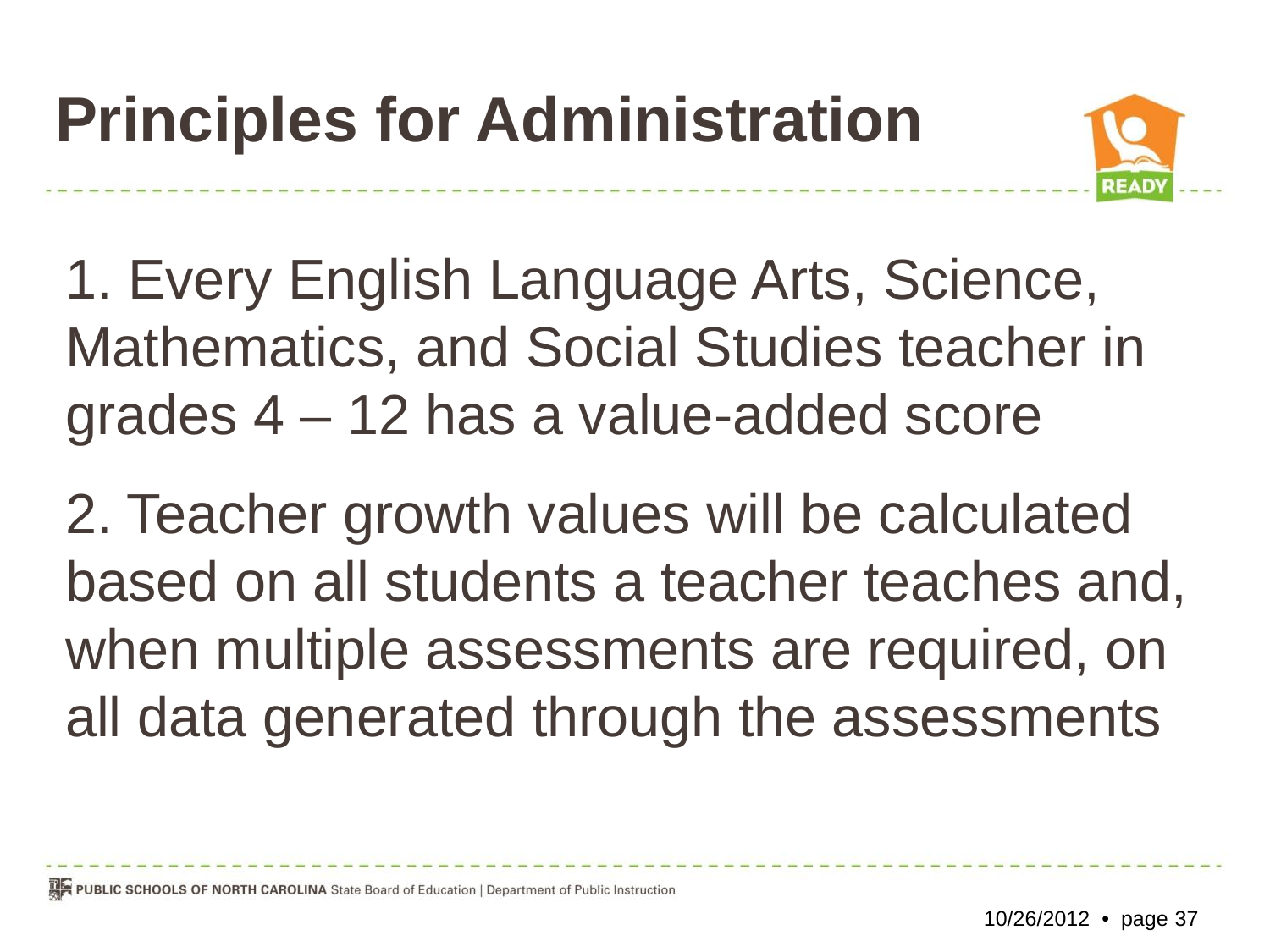

# Principles for Administration
1. Every English Language Arts, Science, Mathematics, and Social Studies teacher in grades 4 – 12 has a value-added score
2. Teacher growth values will be calculated based on all students a teacher teaches and, when multiple assessments are required, on all data generated through the assessments

10/26/2012  •  page 37